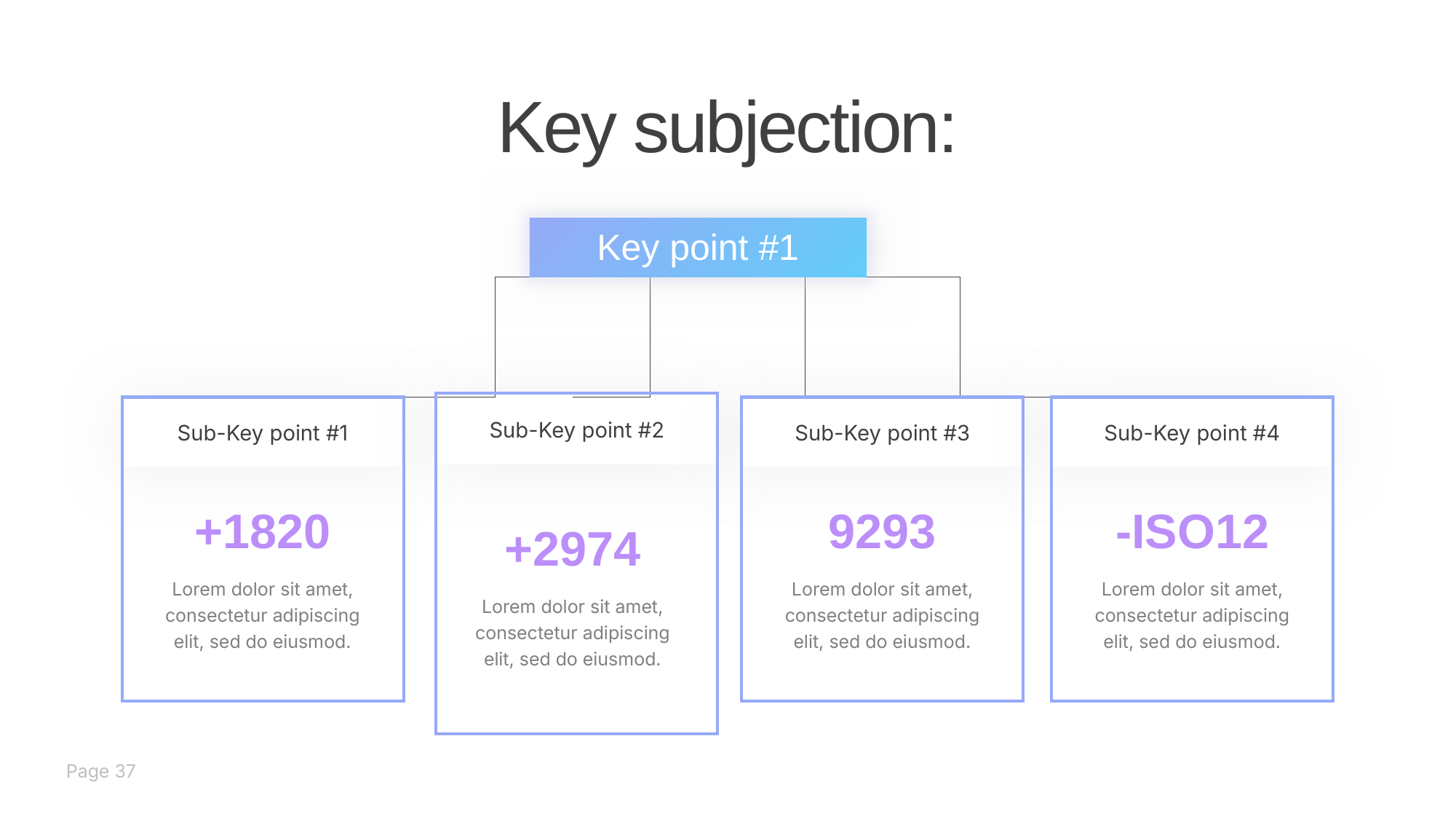

Key subjection:
Key point #1

Sub-Key point #2
Sub-Key point #1
Sub-Key point #3
Sub-Key point #4

+1820
9293
-ISO12
+2974
Lorem dolor sit amet, consectetur adipiscing elit, sed do eiusmod.
Lorem dolor sit amet, consectetur adipiscing elit, sed do eiusmod.
Lorem dolor sit amet, consectetur adipiscing elit, sed do eiusmod.
Lorem dolor sit amet, consectetur adipiscing elit, sed do eiusmod.